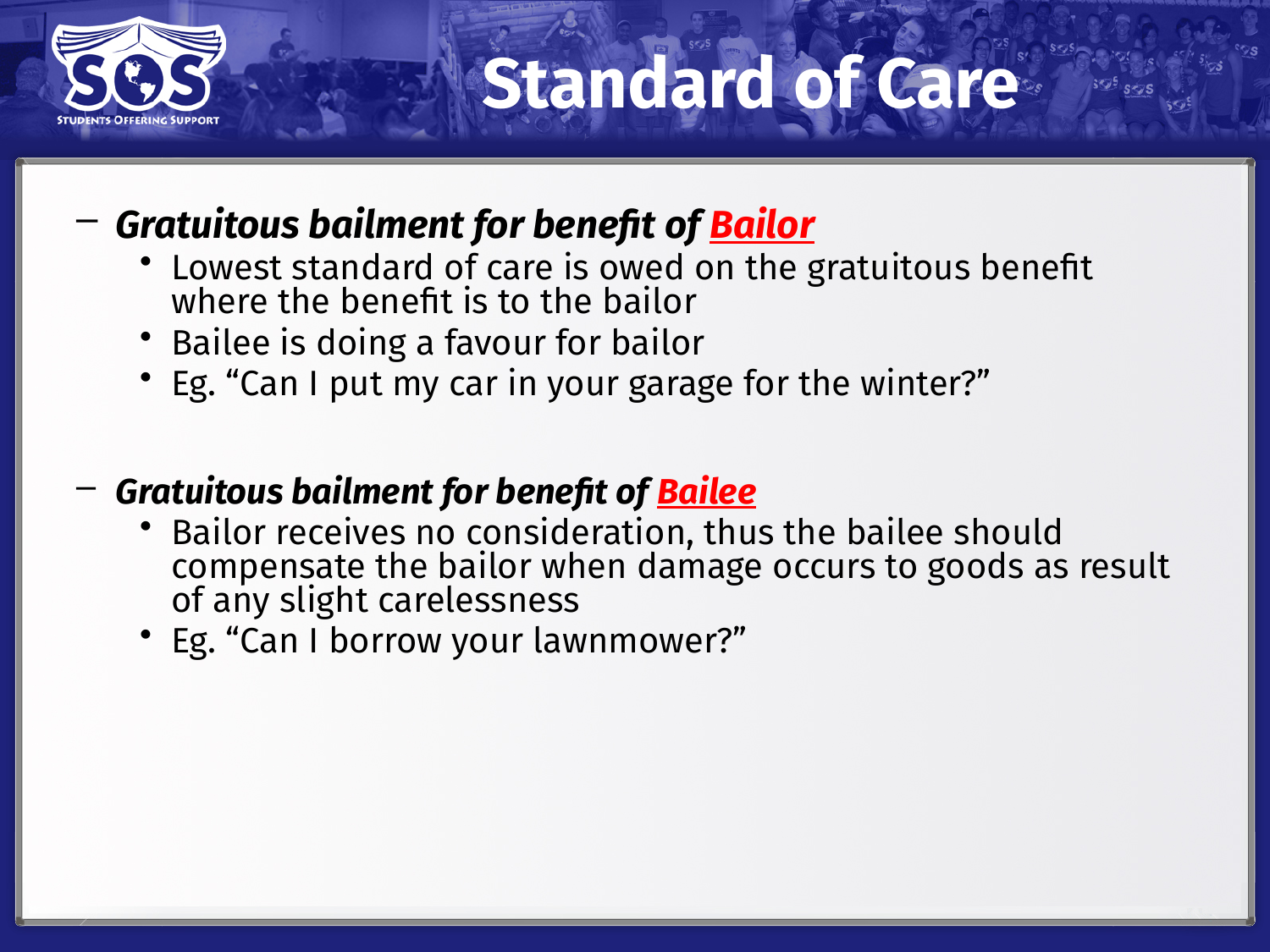

# Standard of Care

Gratuitous bailment for benefit of Bailor
Lowest standard of care is owed on the gratuitous benefit where the benefit is to the bailor
Bailee is doing a favour for bailor
Eg. “Can I put my car in your garage for the winter?”

Gratuitous bailment for benefit of Bailee
Bailor receives no consideration, thus the bailee should compensate the bailor when damage occurs to goods as result of any slight carelessness
Eg. “Can I borrow your lawnmower?”